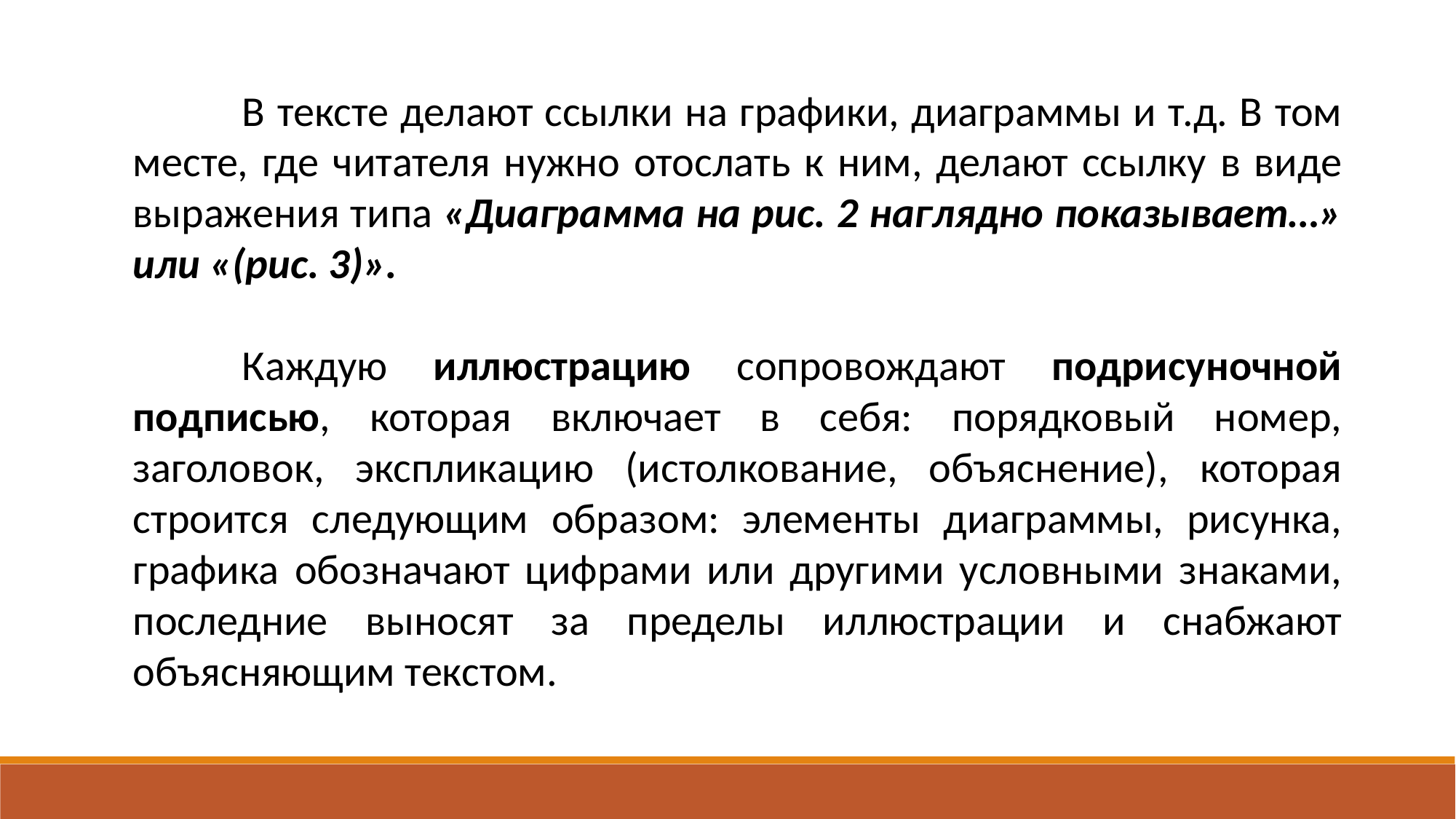

В тексте делают ссылки на графики, диаграммы и т.д. В том месте, где читателя нужно отослать к ним, делают ссылку в виде выражения типа «Диаграмма на рис. 2 наглядно показывает…» или «(рис. 3)».

	Каждую иллюстрацию сопровождают подрисуночной подписью, которая включает в себя: порядковый номер, заголовок, экспликацию (истолкование, объяснение), которая строится следующим образом: элементы диаграммы, рисунка, графика обозначают цифрами или другими условными знаками, последние выносят за пределы иллюстрации и снабжают объясняющим текстом.